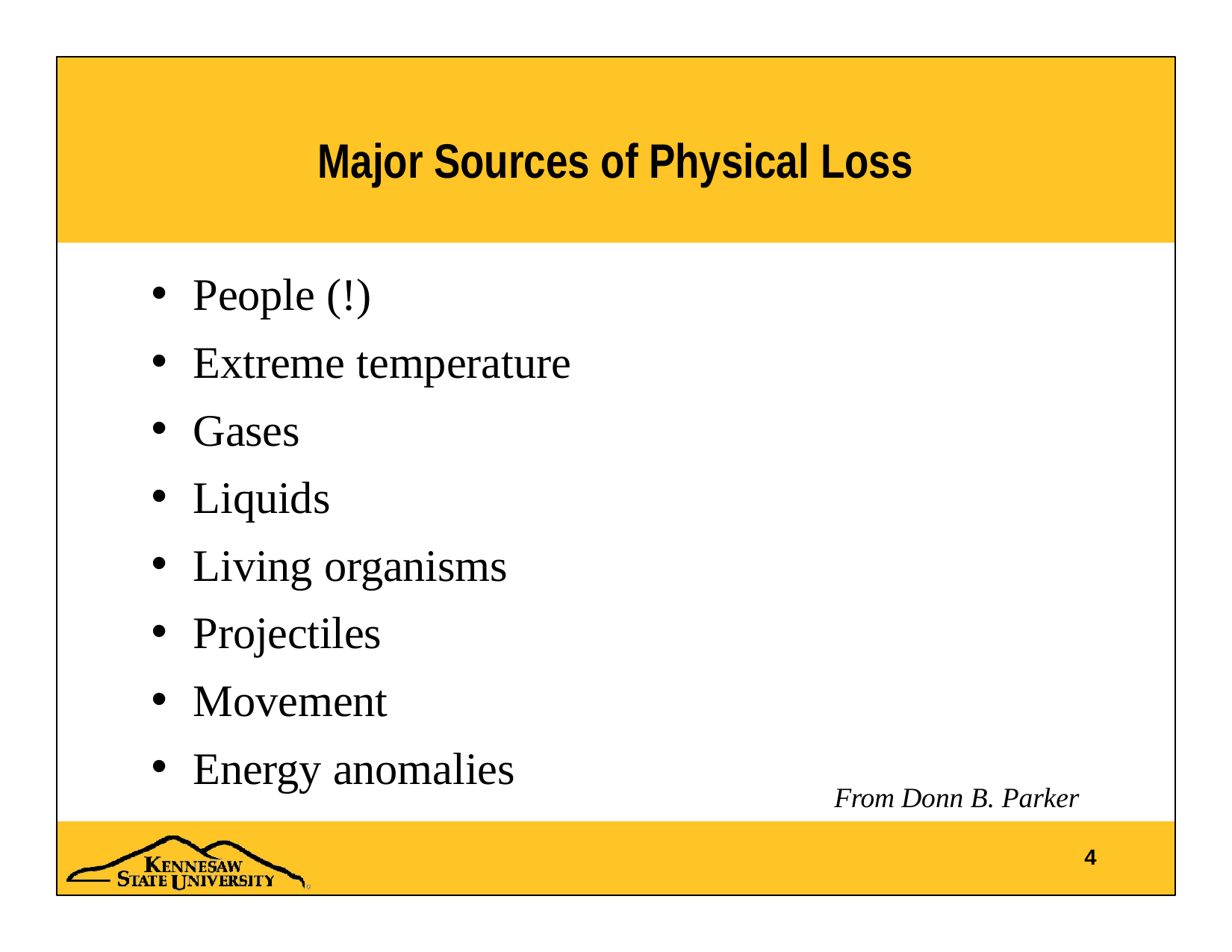

# Major Sources of Physical Loss
People (!)
Extreme temperature
Gases
Liquids
Living organisms
Projectiles
Movement
Energy anomalies
From Donn B. Parker

4